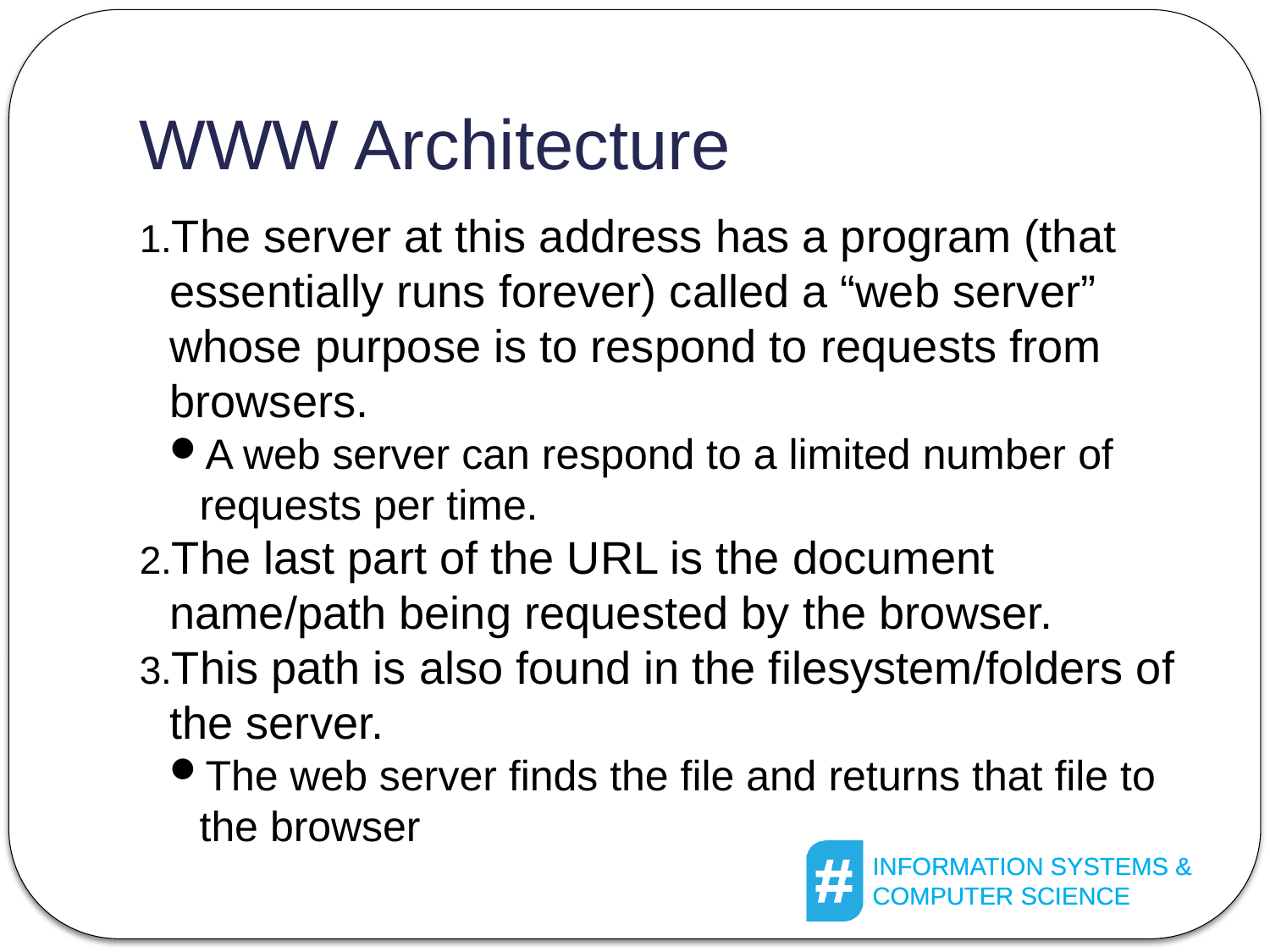

WWW Architecture
The server at this address has a program (that essentially runs forever) called a “web server” whose purpose is to respond to requests from browsers.
A web server can respond to a limited number of requests per time.
The last part of the URL is the document name/path being requested by the browser.
This path is also found in the filesystem/folders of the server.
The web server finds the file and returns that file to the browser